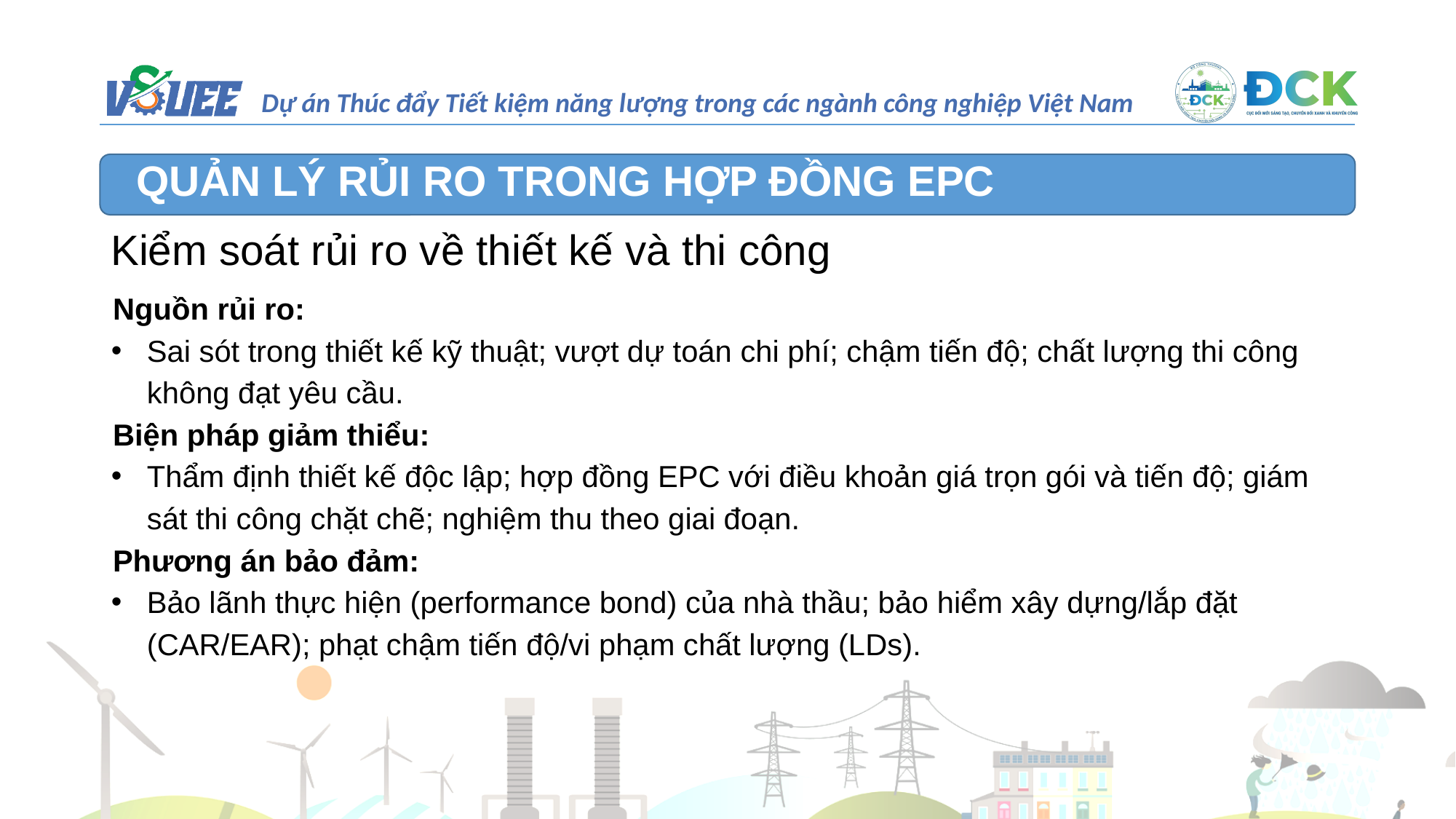

QUẢN LÝ RỦI RO TRONG HỢP ĐỒNG EPC
Kiểm soát rủi ro về thiết kế và thi công
Nguồn rủi ro:
Sai sót trong thiết kế kỹ thuật; vượt dự toán chi phí; chậm tiến độ; chất lượng thi công không đạt yêu cầu.
Biện pháp giảm thiểu:
Thẩm định thiết kế độc lập; hợp đồng EPC với điều khoản giá trọn gói và tiến độ; giám sát thi công chặt chẽ; nghiệm thu theo giai đoạn.
Phương án bảo đảm:
Bảo lãnh thực hiện (performance bond) của nhà thầu; bảo hiểm xây dựng/lắp đặt (CAR/EAR); phạt chậm tiến độ/vi phạm chất lượng (LDs).